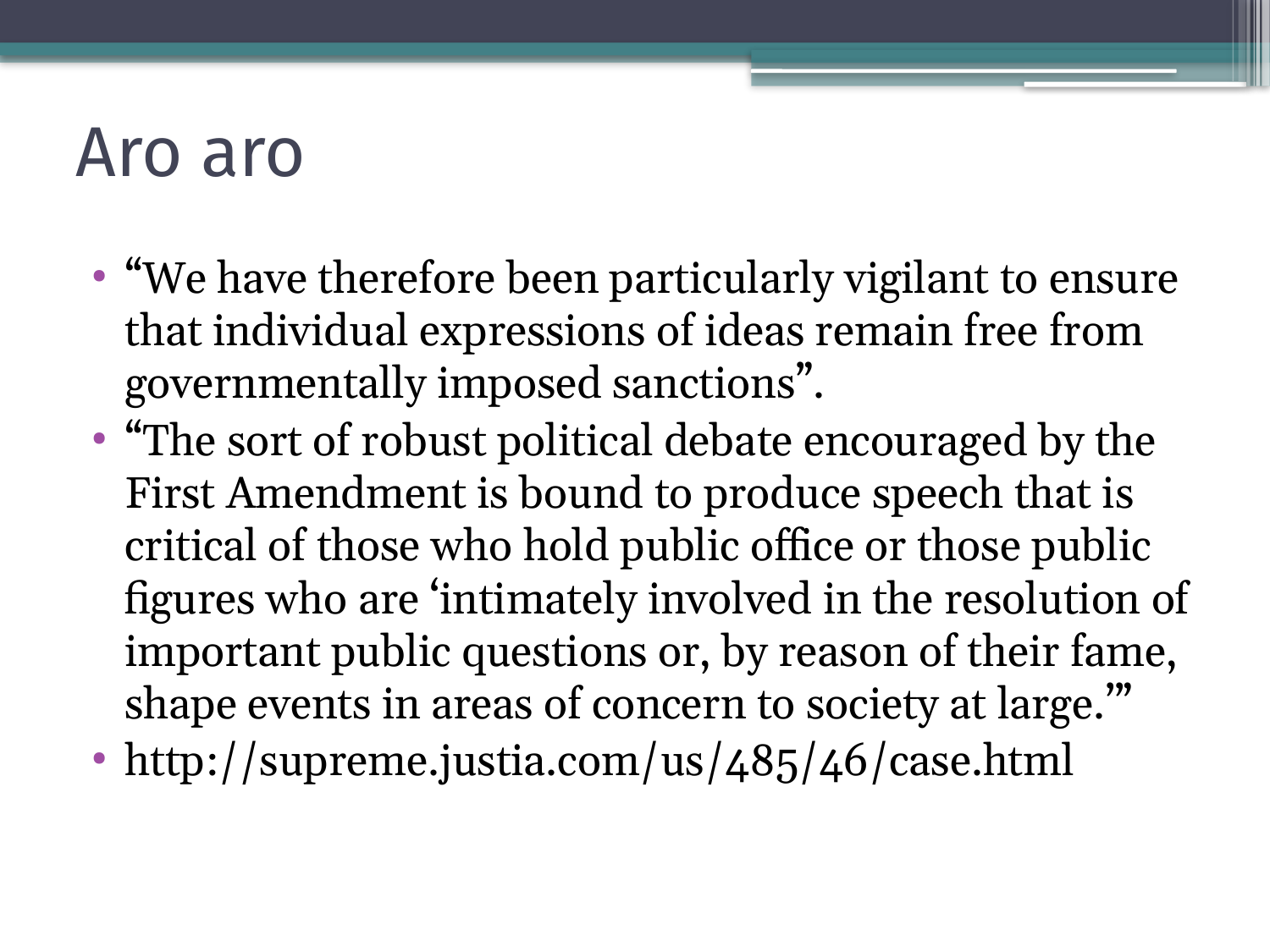

# Aro aro
“We have therefore been particularly vigilant to ensure that individual expressions of ideas remain free from governmentally imposed sanctions”.
“The sort of robust political debate encouraged by the First Amendment is bound to produce speech that is critical of those who hold public office or those public figures who are ‘intimately involved in the resolution of important public questions or, by reason of their fame, shape events in areas of concern to society at large.’”
http://supreme.justia.com/us/485/46/case.html